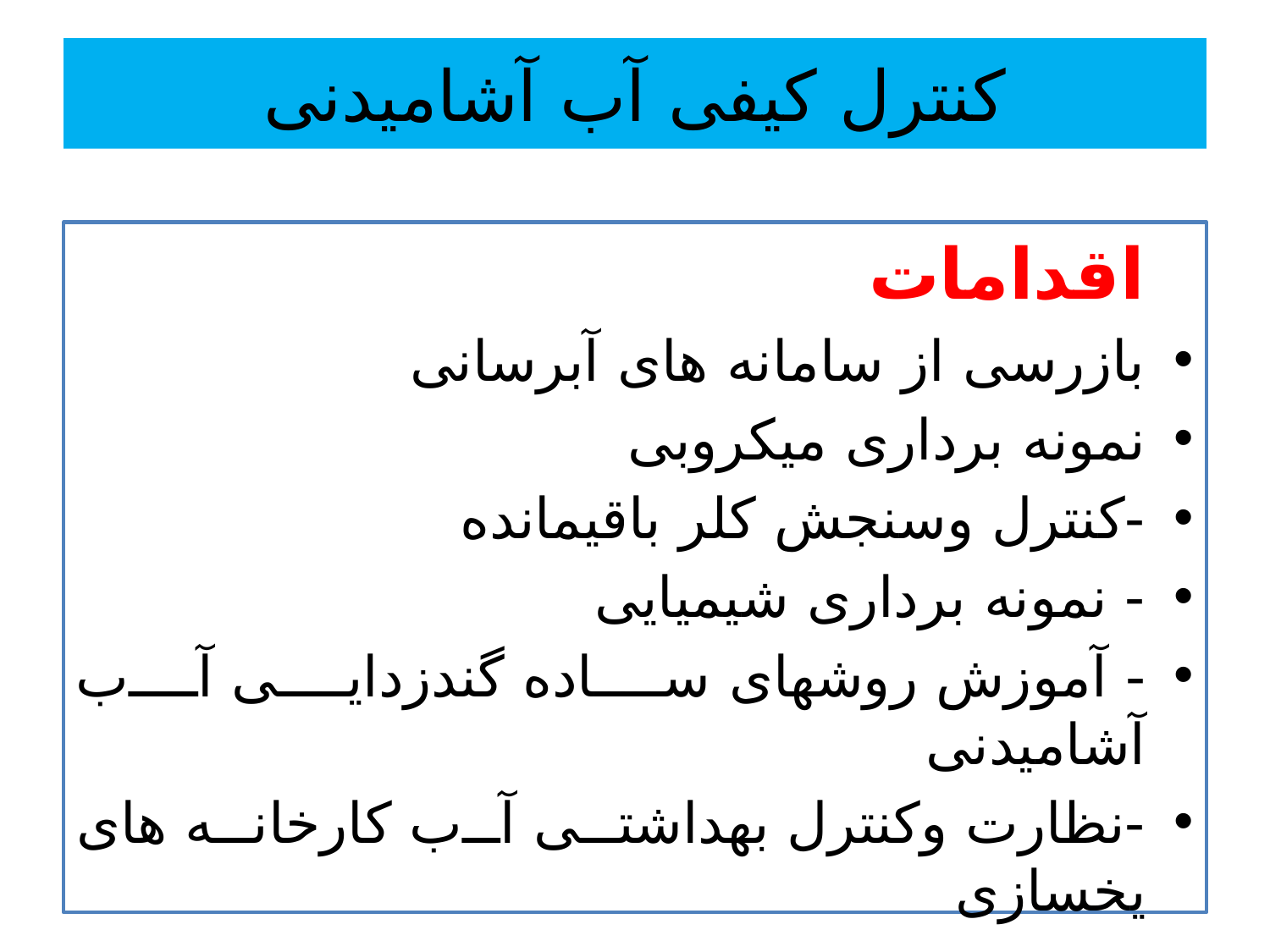

# کنترل کیفی آب آشامیدنی
  اقدامات
بازرسی از سامانه های آبرسانی
نمونه برداری میکروبی
-کنترل وسنجش کلر باقیمانده
- نمونه برداری شیمیایی
- آموزش روشهای ساده گندزدایی آب آشامیدنی
-نظارت وکنترل بهداشتی آب کارخانه های یخسازی